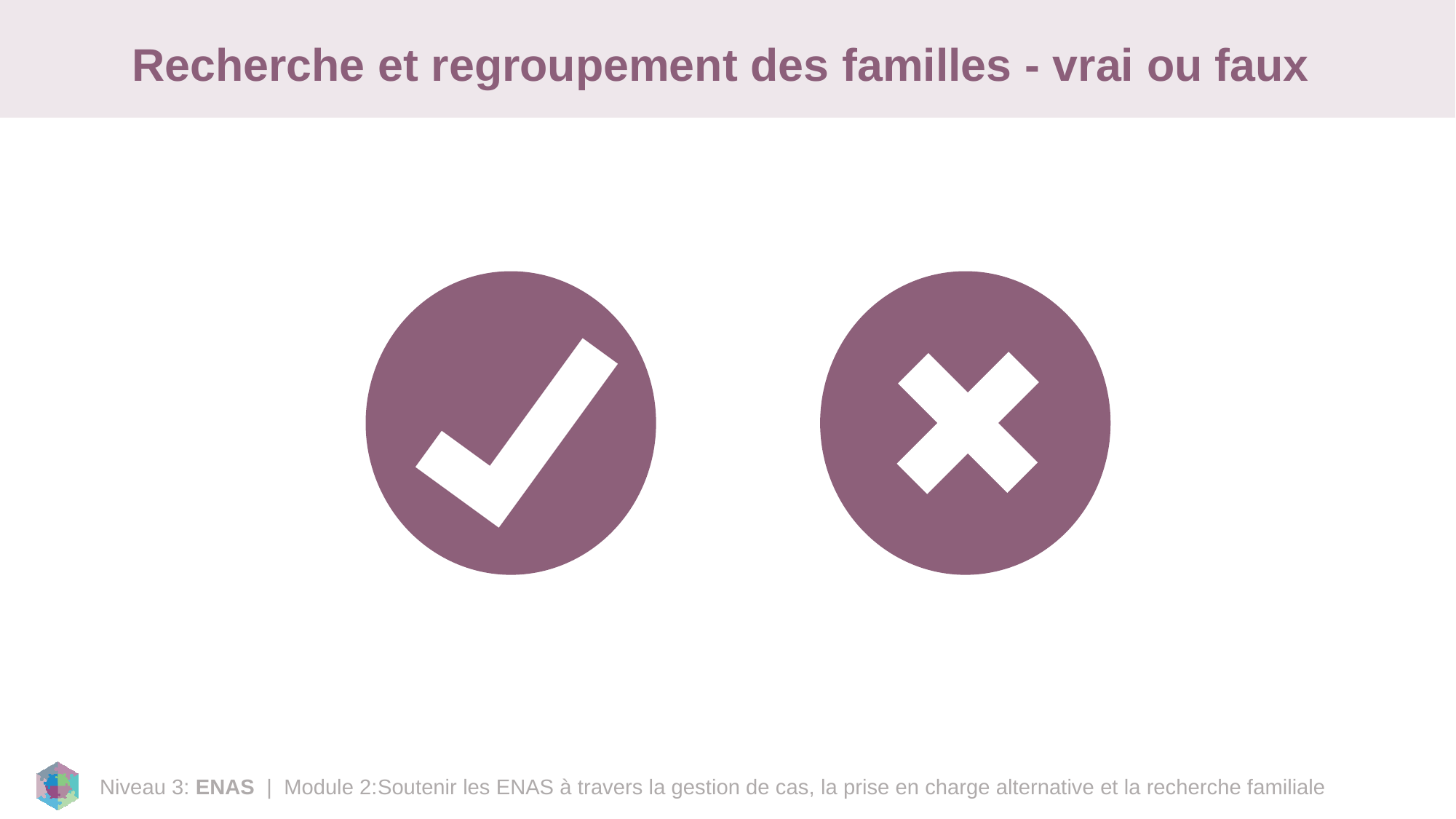

# Recherche et regroupement des familles - vrai ou faux